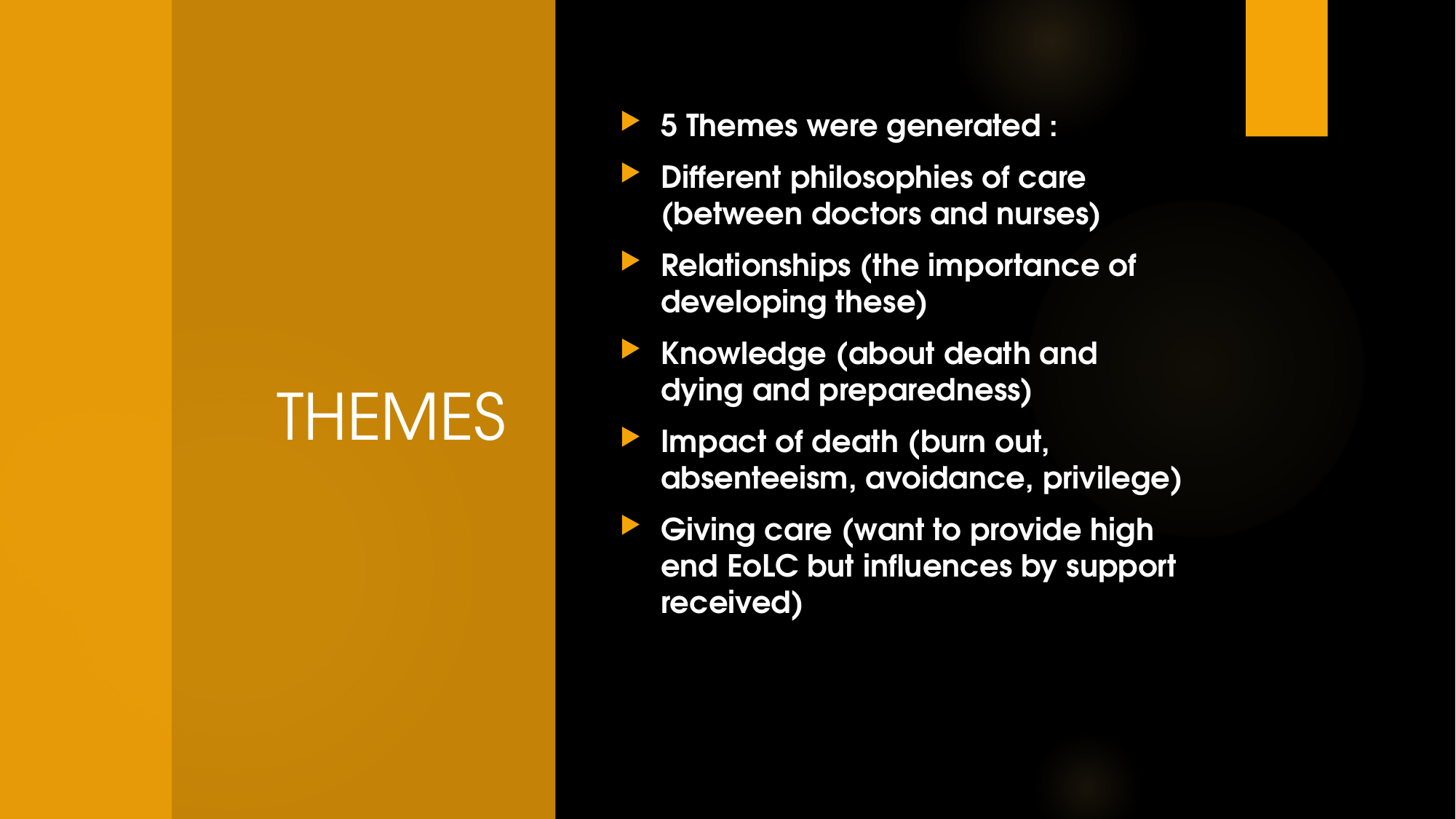

# THEMES
5 Themes were generated :
Different philosophies of care (between doctors and nurses)
Relationships (the importance of developing these)
Knowledge (about death and dying and preparedness)
Impact of death (burn out, absenteeism, avoidance, privilege)
Giving care (want to provide high end EoLC but influences by support received)